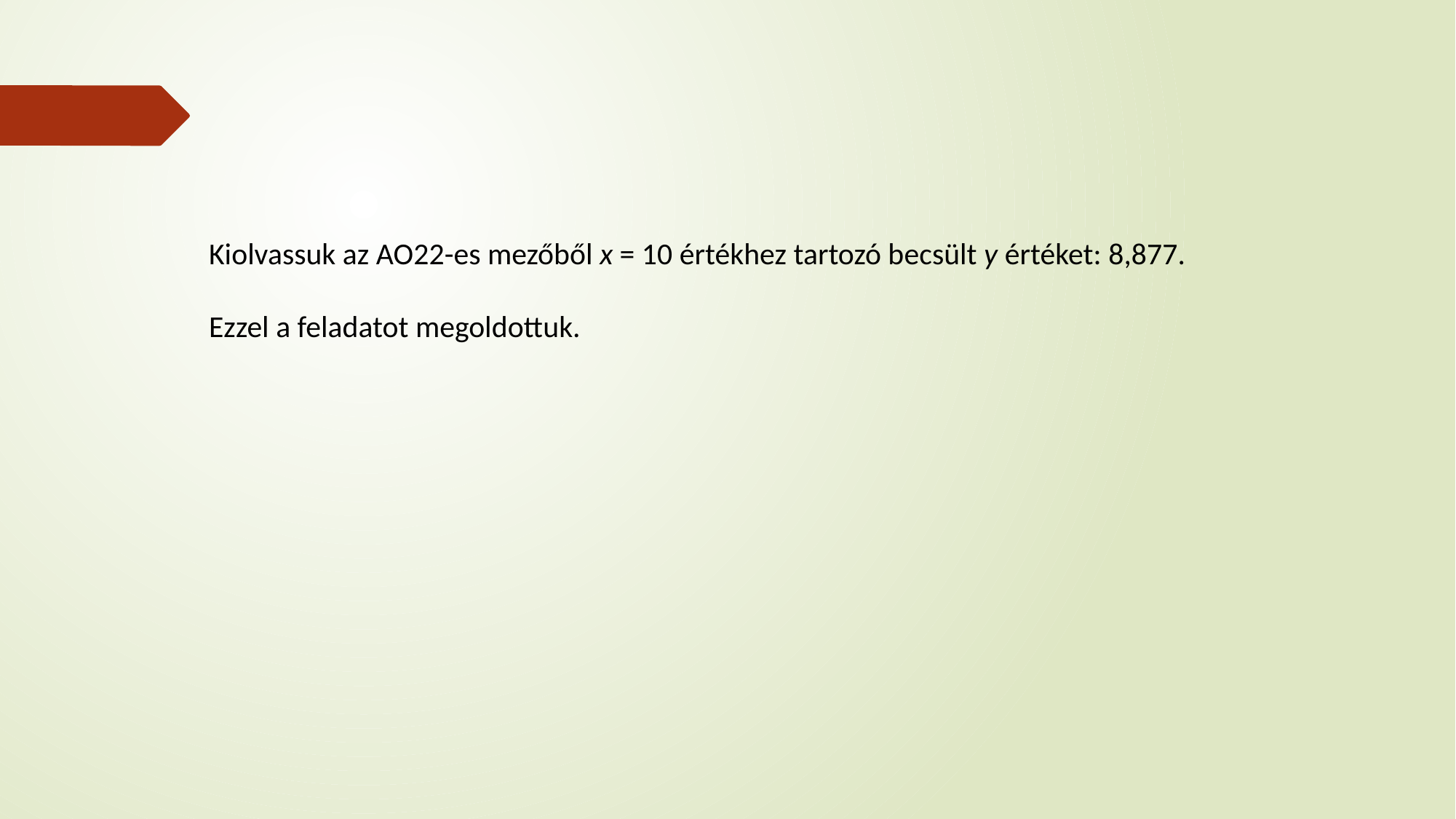

Kiolvassuk az AO22-es mezőből x = 10 értékhez tartozó becsült y értéket: 8,877.

Ezzel a feladatot megoldottuk.